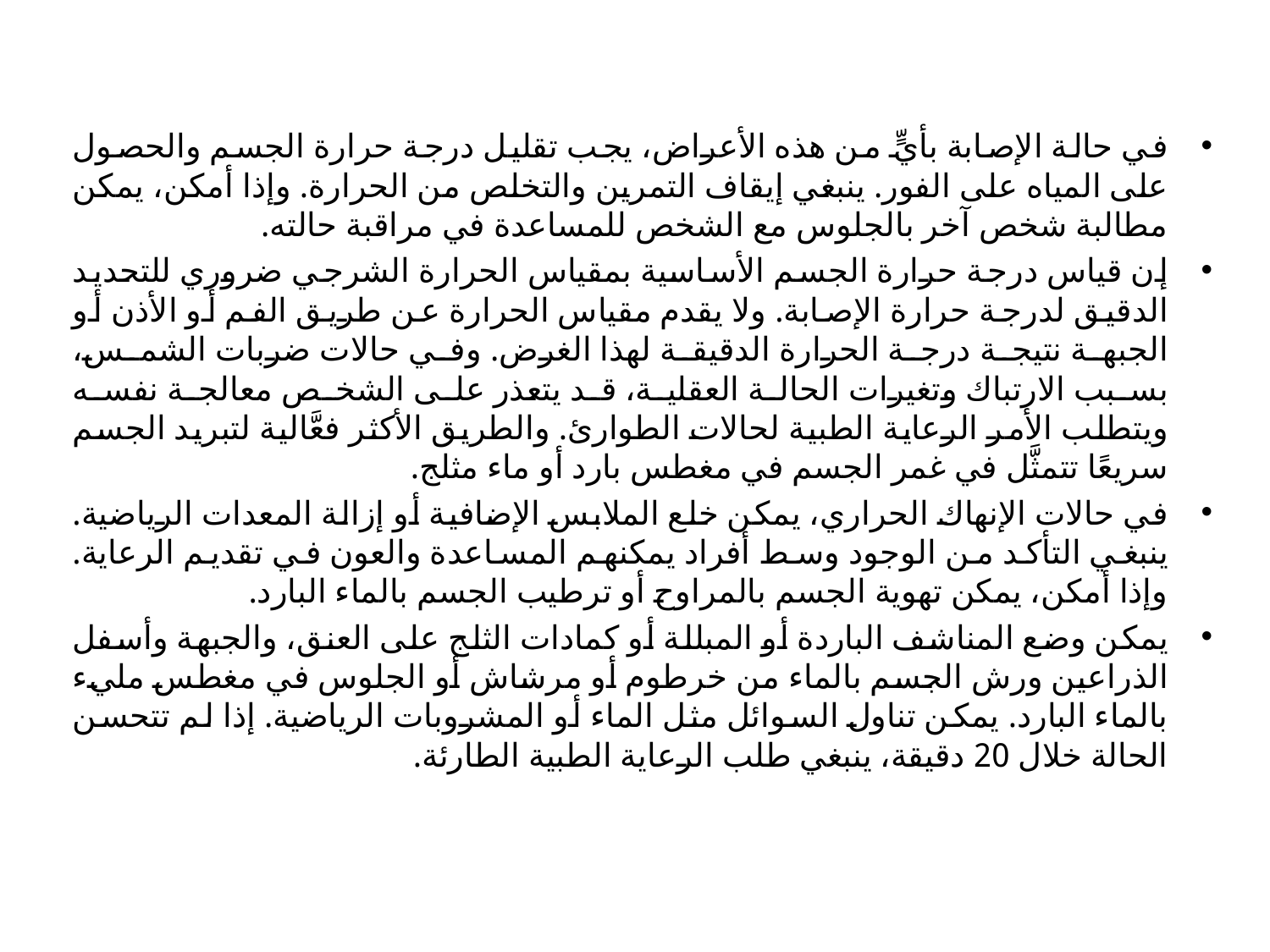

في حالة الإصابة بأيٍّ من هذه الأعراض، يجب تقليل درجة حرارة الجسم والحصول على المياه على الفور. ينبغي إيقاف التمرين والتخلص من الحرارة. وإذا أمكن، يمكن مطالبة شخص آخر بالجلوس مع الشخص للمساعدة في مراقبة حالته.
إن قياس درجة حرارة الجسم الأساسية بمقياس الحرارة الشرجي ضروري للتحديد الدقيق لدرجة حرارة الإصابة. ولا يقدم مقياس الحرارة عن طريق الفم أو الأذن أو الجبهة نتيجة درجة الحرارة الدقيقة لهذا الغرض. وفي حالات ضربات الشمس، بسبب الارتباك وتغيرات الحالة العقلية، قد يتعذر على الشخص معالجة نفسه ويتطلب الأمر الرعاية الطبية لحالات الطوارئ. والطريق الأكثر فعَّالية لتبريد الجسم سريعًا تتمثَّل في غمر الجسم في مغطس بارد أو ماء مثلج.
في حالات الإنهاك الحراري، يمكن خلع الملابس الإضافية أو إزالة المعدات الرياضية. ينبغي التأكد من الوجود وسط أفراد يمكنهم المساعدة والعون في تقديم الرعاية. وإذا أمكن، يمكن تهوية الجسم بالمراوح أو ترطيب الجسم بالماء البارد.
يمكن وضع المناشف الباردة أو المبللة أو كمادات الثلج على العنق، والجبهة وأسفل الذراعين ورش الجسم بالماء من خرطوم أو مرشاش أو الجلوس في مغطس مليء بالماء البارد. يمكن تناول السوائل مثل الماء أو المشروبات الرياضية. إذا لم تتحسن الحالة خلال 20 دقيقة، ينبغي طلب الرعاية الطبية الطارئة.